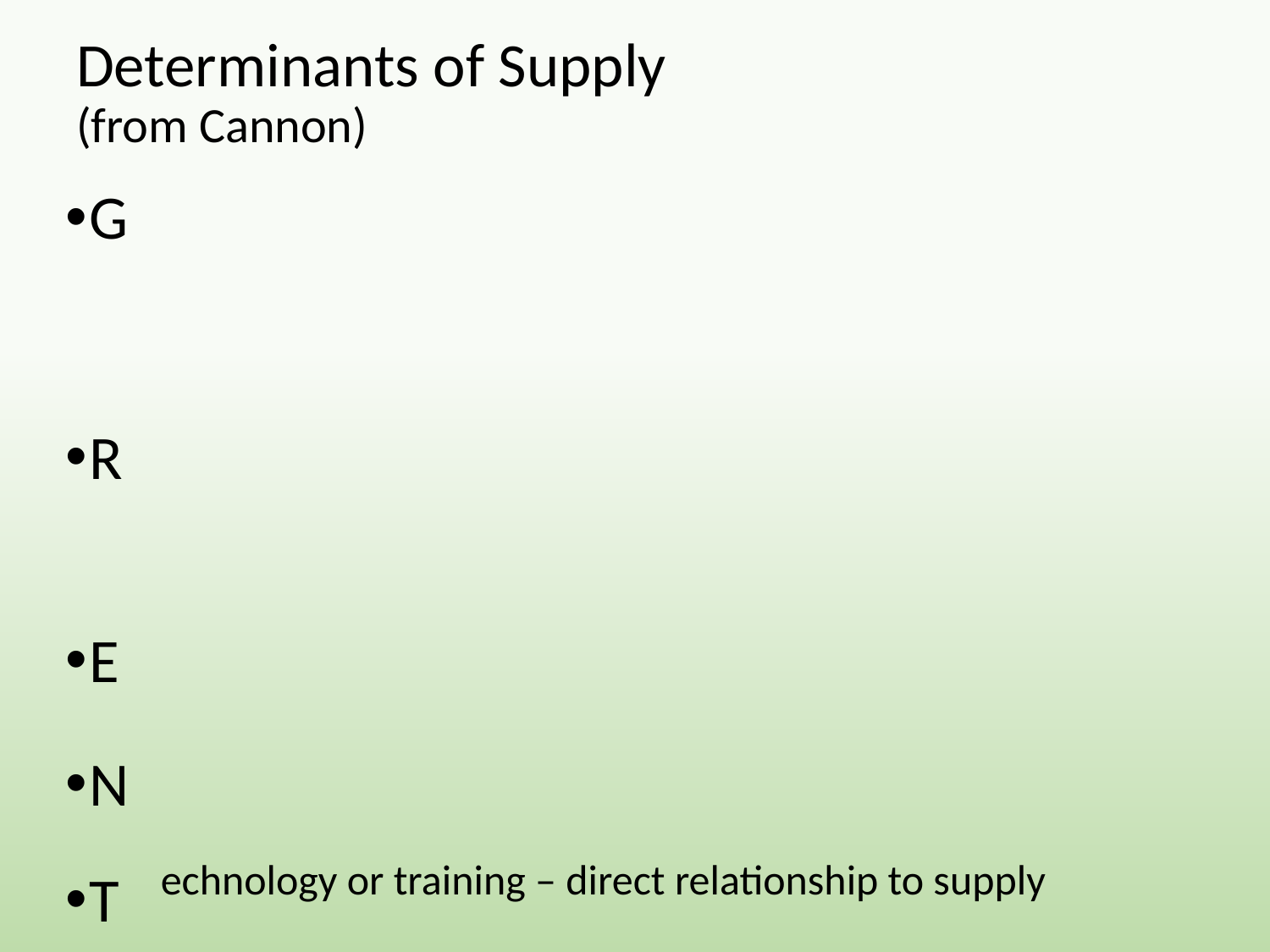

# Determinants of Supply (from Cannon)
G

R

E

N

T
echnology or training – direct relationship to supply